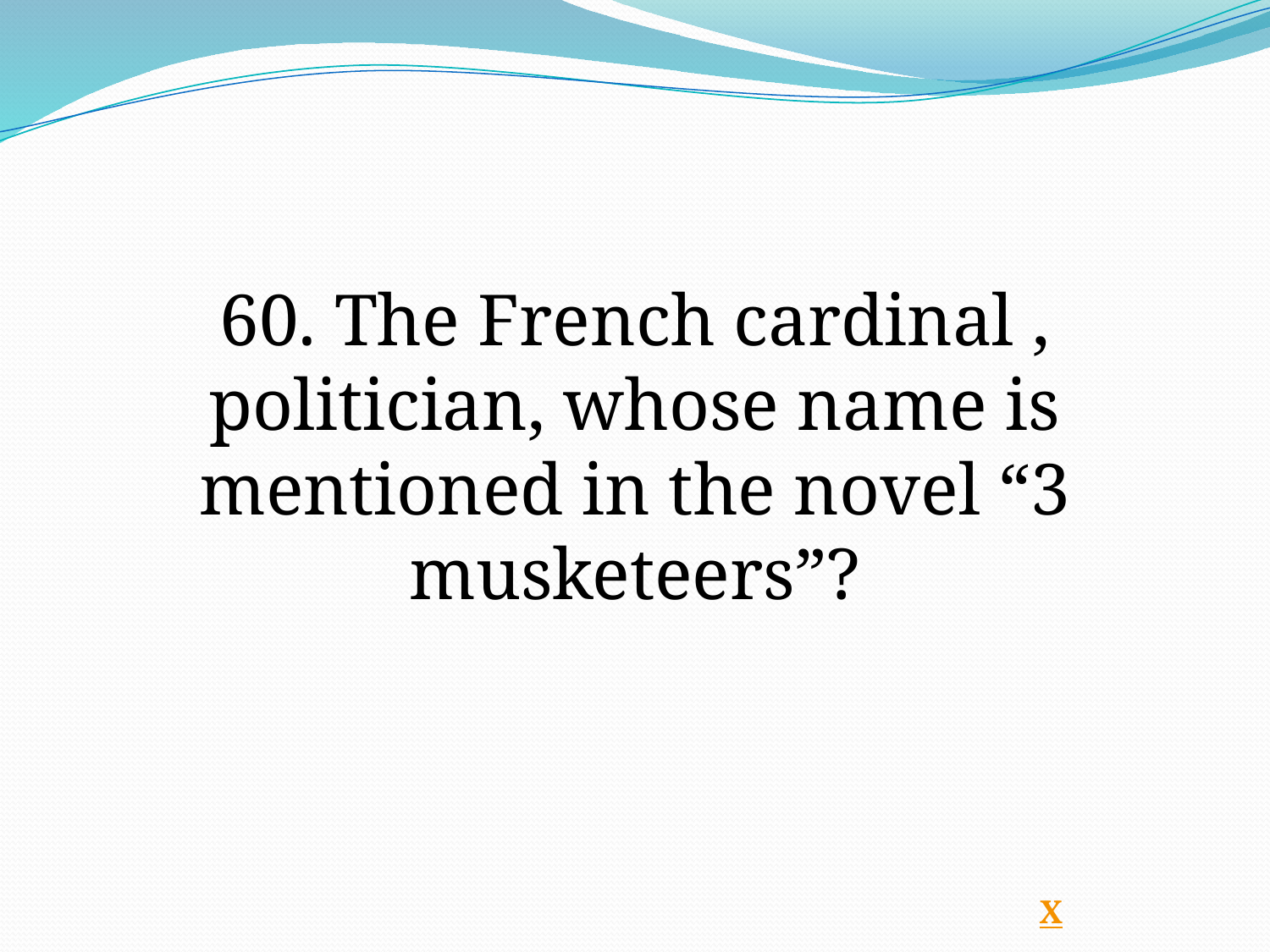

60. The French cardinal , politician, whose name is mentioned in the novel “3 musketeers”?
Х